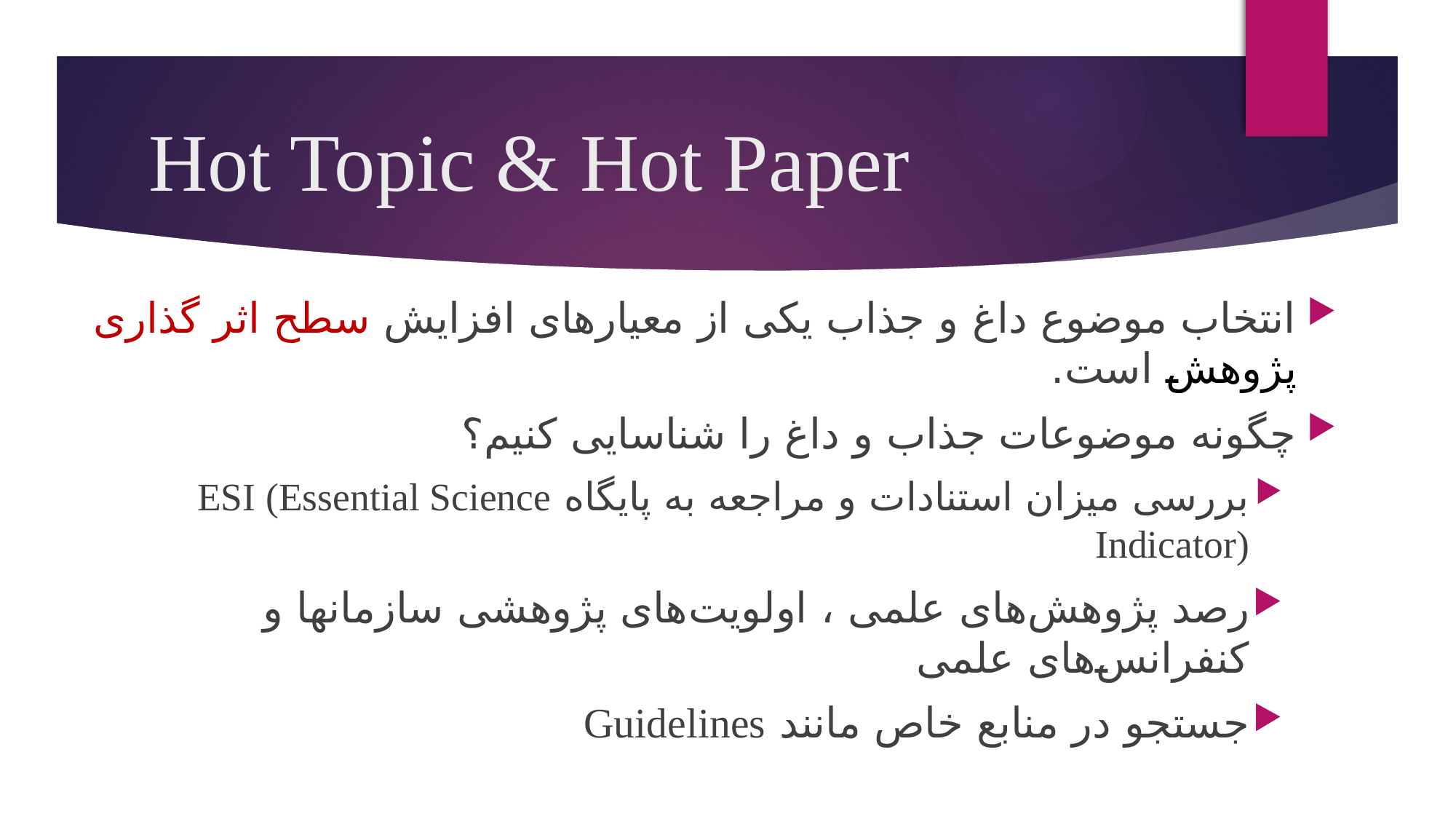

# Hot Topic & Hot Paper
انتخاب موضوع داغ و جذاب یکی از معیارهای افزایش سطح اثر گذاری پژوهش است.
چگونه موضوعات جذاب و داغ را شناسایی کنیم؟
بررسی میزان استنادات و مراجعه به پایگاه ESI (Essential Science Indicator)
رصد پژوهش‌های علمی ، اولویت‌های پژوهشی سازمانها و کنفرانس‌های علمی
جستجو در منابع خاص مانند Guidelines